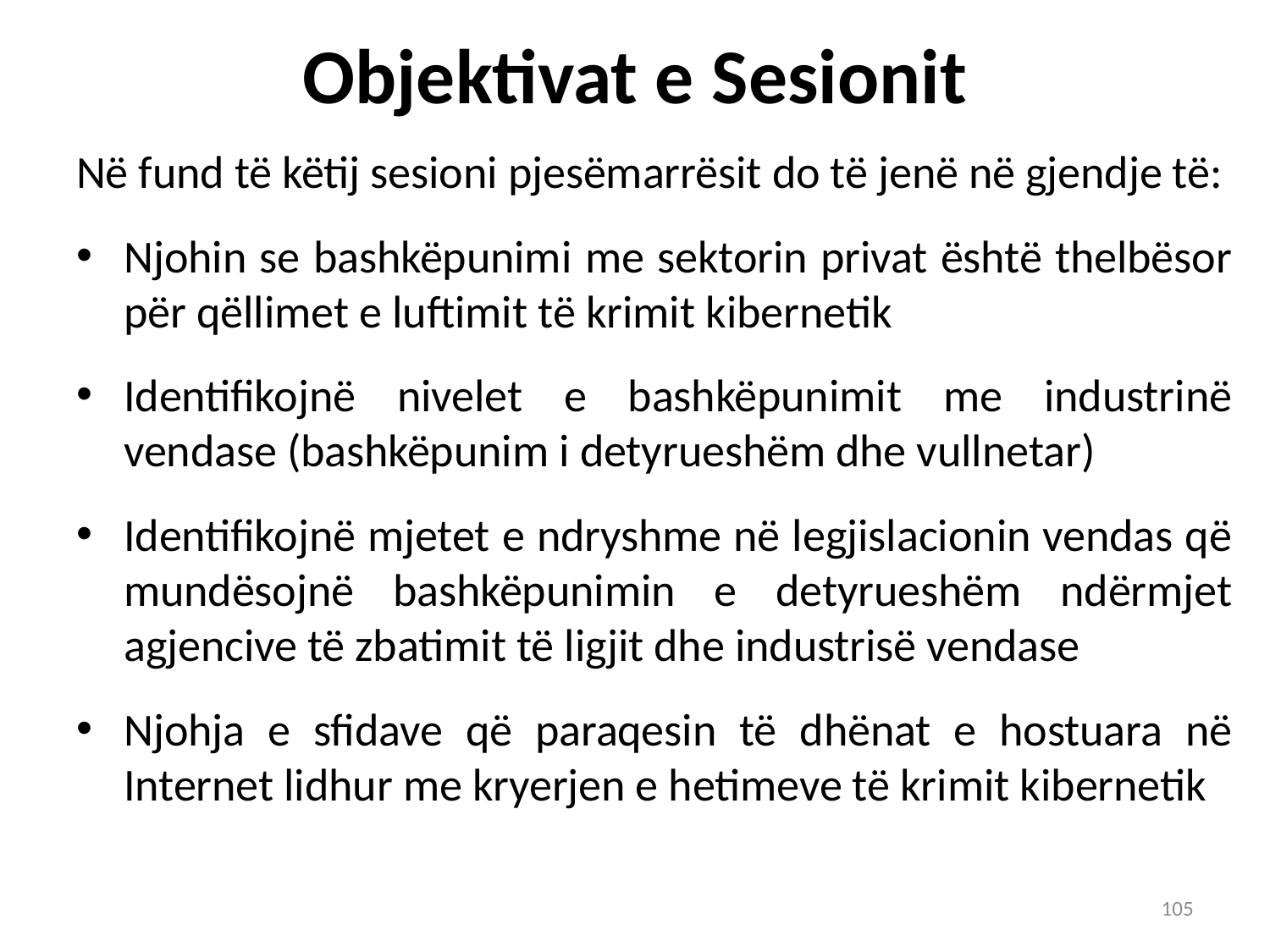

# Objektivat e Sesionit
Në fund të këtij sesioni pjesëmarrësit do të jenë në gjendje të:
Njohin se bashkëpunimi me sektorin privat është thelbësor për qëllimet e luftimit të krimit kibernetik
Identifikojnë nivelet e bashkëpunimit me industrinë vendase (bashkëpunim i detyrueshëm dhe vullnetar)
Identifikojnë mjetet e ndryshme në legjislacionin vendas që mundësojnë bashkëpunimin e detyrueshëm ndërmjet agjencive të zbatimit të ligjit dhe industrisë vendase
Njohja e sfidave që paraqesin të dhënat e hostuara në Internet lidhur me kryerjen e hetimeve të krimit kibernetik
105